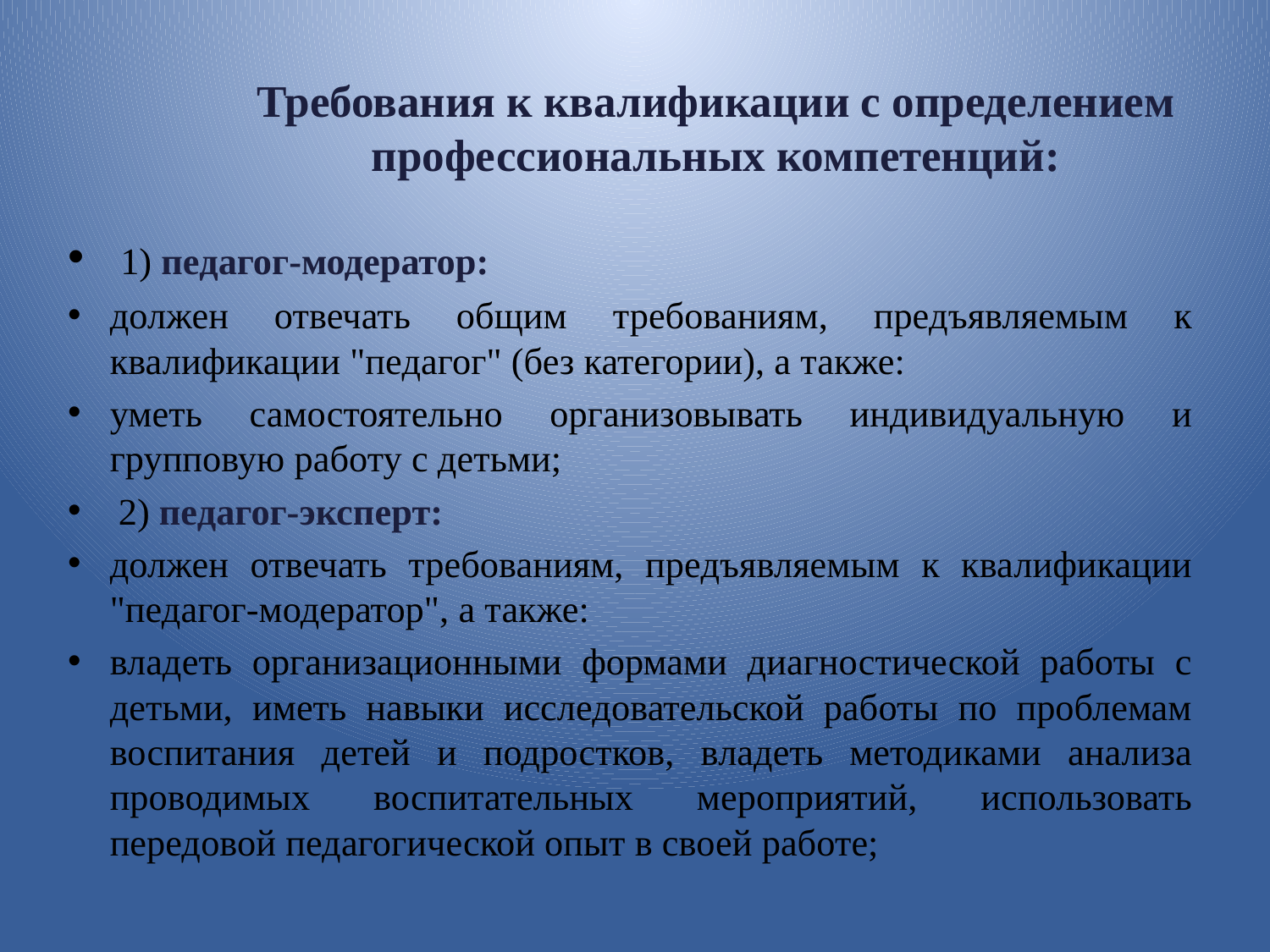

# Требования к квалификации с определением профессиональных компетенций:
 1) педагог-модератор:
должен отвечать общим требованиям, предъявляемым к квалификации "педагог" (без категории), а также:
уметь самостоятельно организовывать индивидуальную и групповую работу с детьми;
 2) педагог-эксперт:
должен отвечать требованиям, предъявляемым к квалификации "педагог-модератор", а также:
владеть организационными формами диагностической работы с детьми, иметь навыки исследовательской работы по проблемам воспитания детей и подростков, владеть методиками анализа проводимых воспитательных мероприятий, использовать передовой педагогической опыт в своей работе;